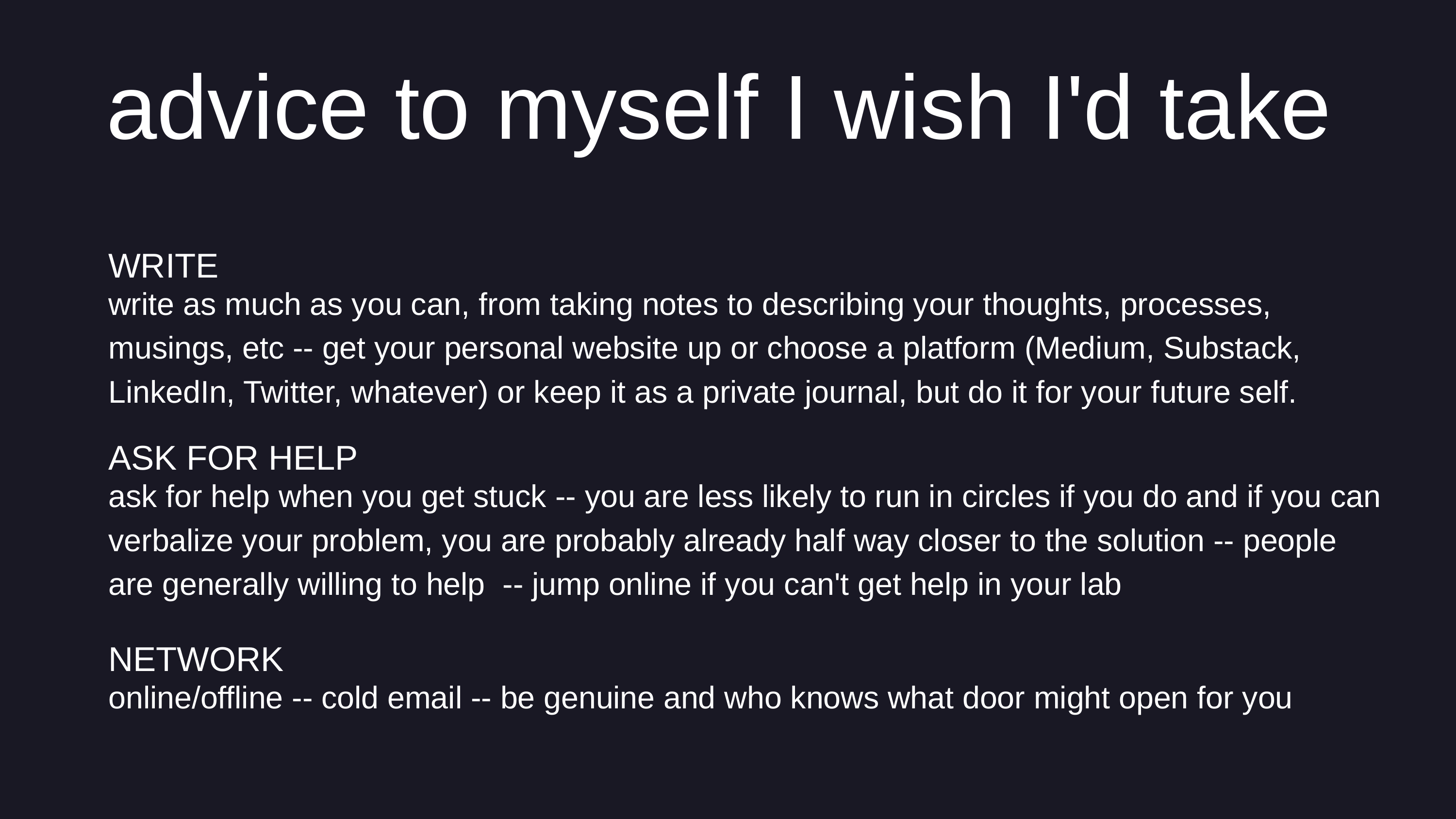

advice to myself I wish I'd take
WRITE
write as much as you can, from taking notes to describing your thoughts, processes, musings, etc -- get your personal website up or choose a platform (Medium, Substack, LinkedIn, Twitter, whatever) or keep it as a private journal, but do it for your future self.
ASK FOR HELP
ask for help when you get stuck -- you are less likely to run in circles if you do and if you can verbalize your problem, you are probably already half way closer to the solution -- people are generally willing to help  -- jump online if you can't get help in your lab
NETWORK
online/offline -- cold email -- be genuine and who knows what door might open for you